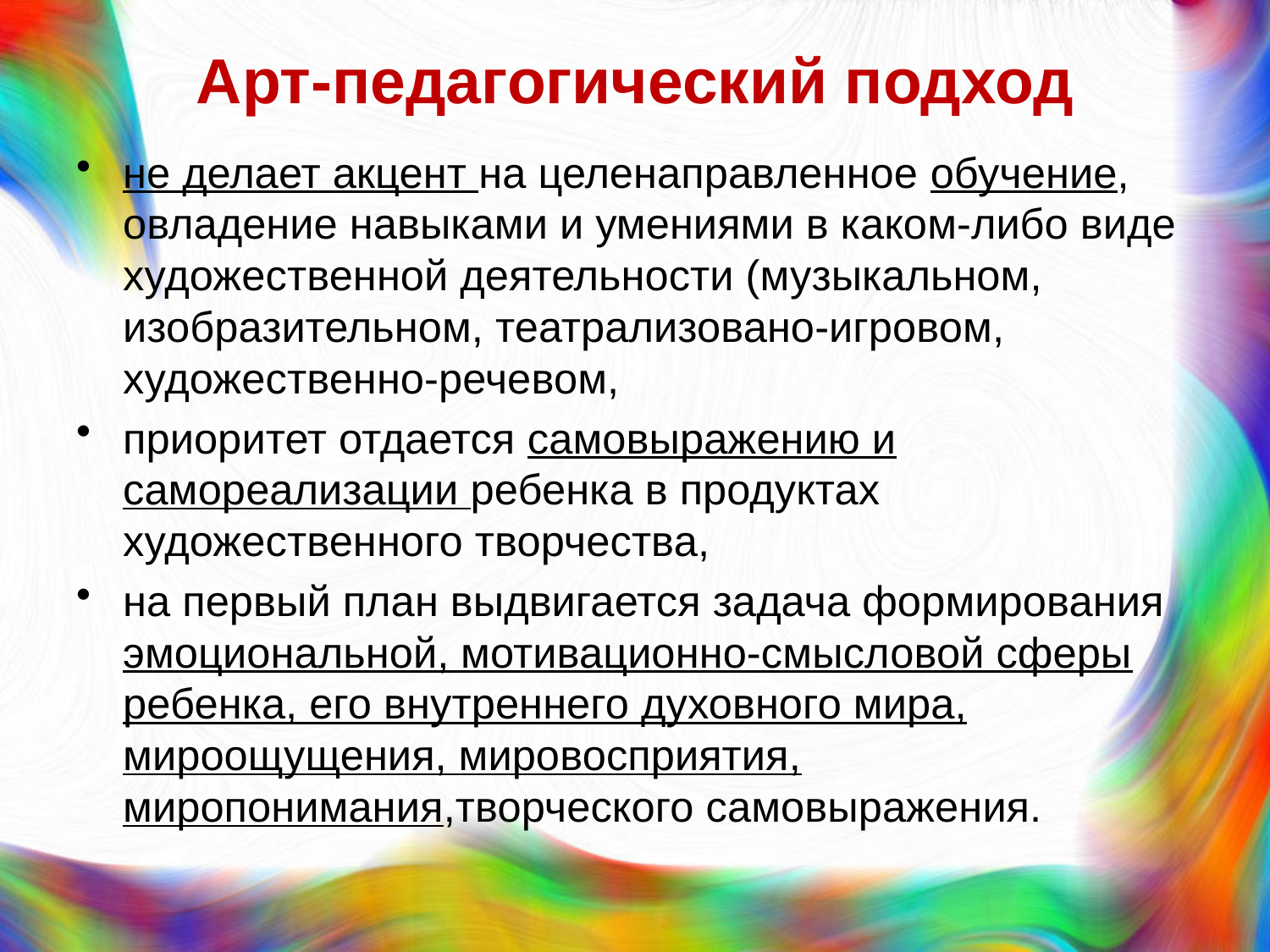

# Арт-педагогический подход
не делает акцент на целенаправленное обучение, овладение навыками и умениями в каком-либо виде художественной деятельности (музыкальном, изобразительном, театрализовано-игровом, художественно-речевом,
приоритет отдается самовыражению и самореализации ребенка в продуктах художественного творчества,
на первый план выдвигается задача формирования эмоциональной, мотивационно-смысловой сферы ребенка, его внутреннего духовного мира, мироощущения, мировосприятия, миропонимания,творческого самовыражения.